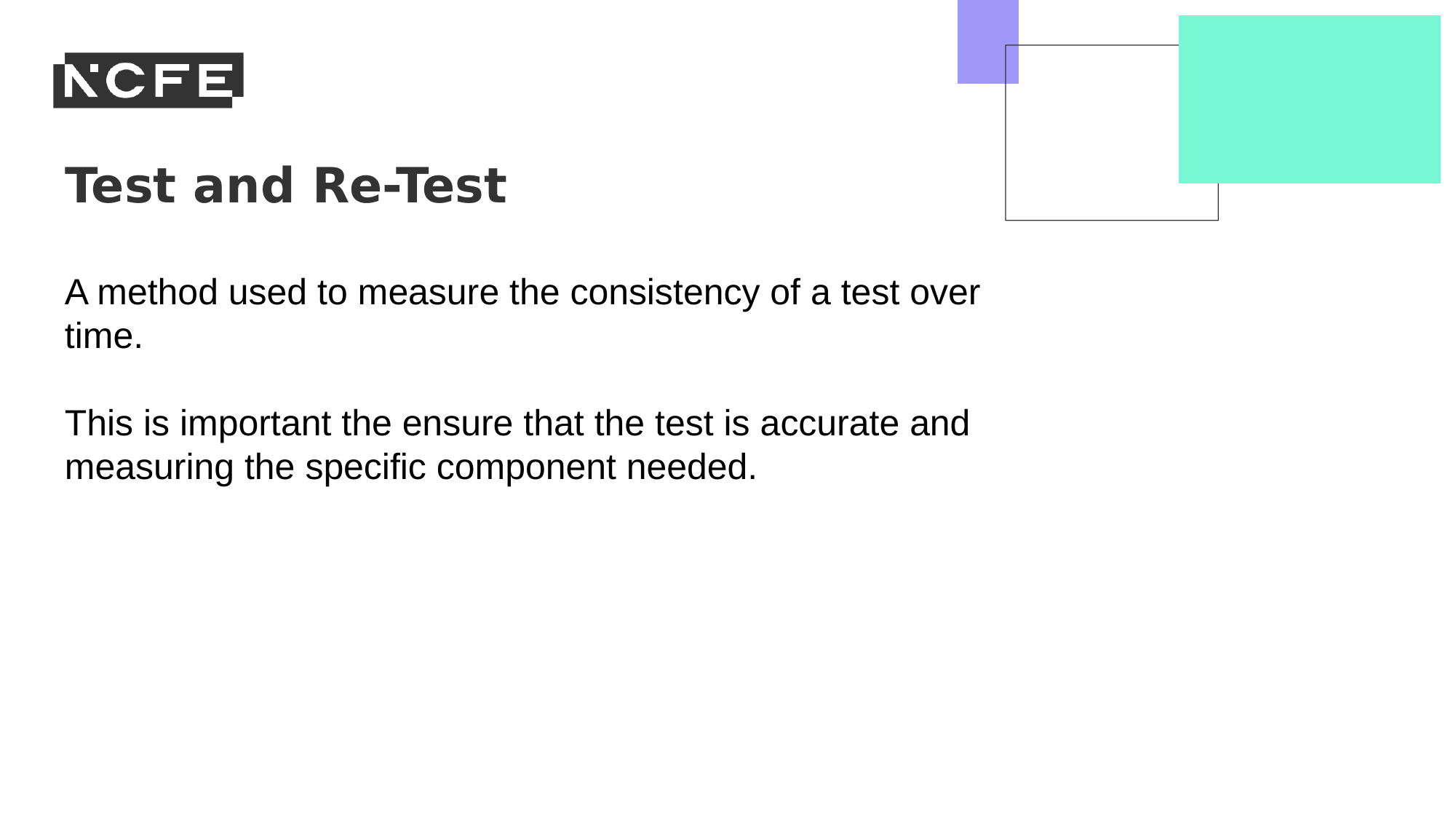

Test and Re-Test
A method used to measure the consistency of a test over time.

This is important the ensure that the test is accurate and measuring the specific component needed.